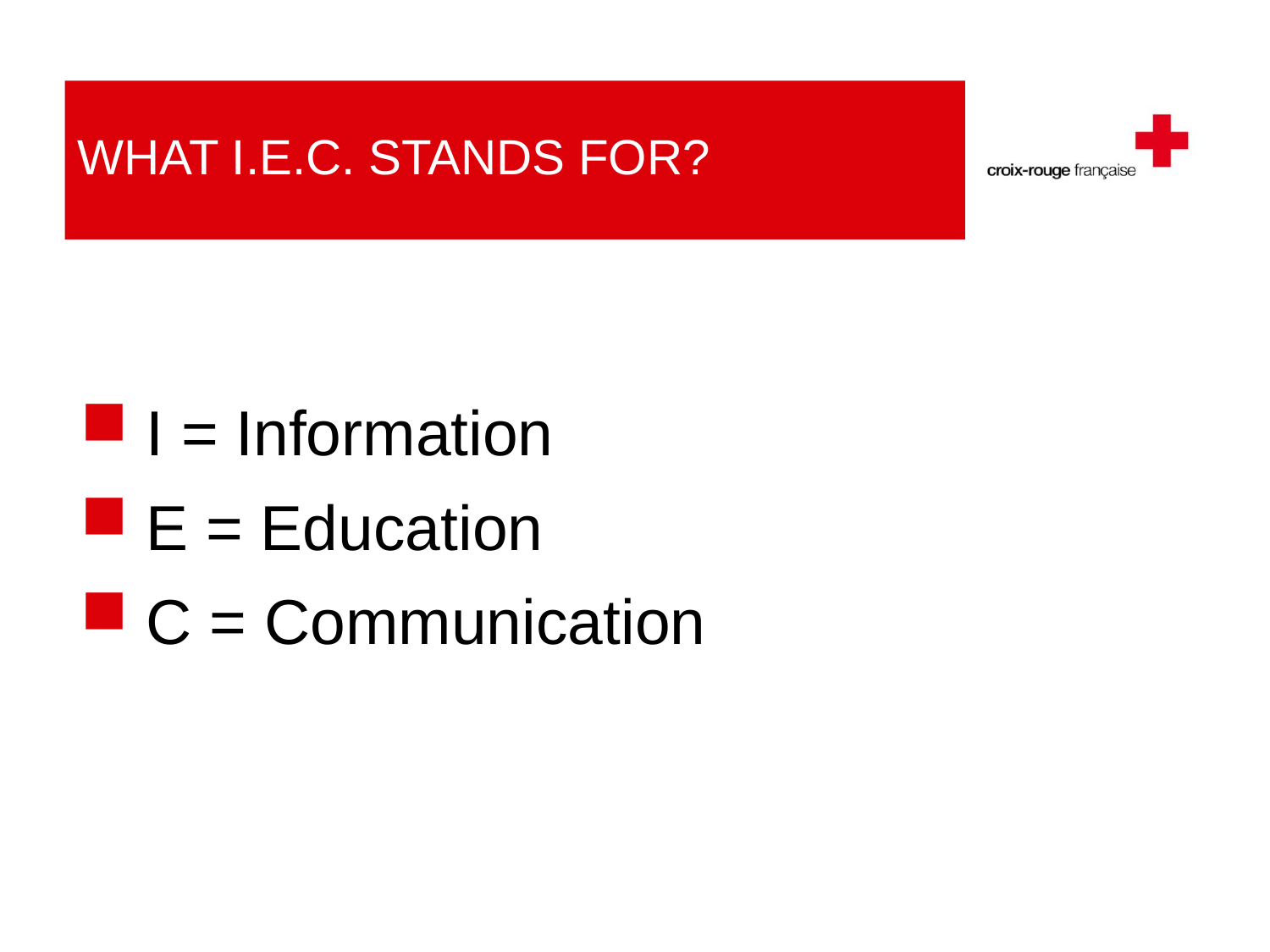

# What I.E.C. stands for?
 I = Information
 E = Education
 C = Communication